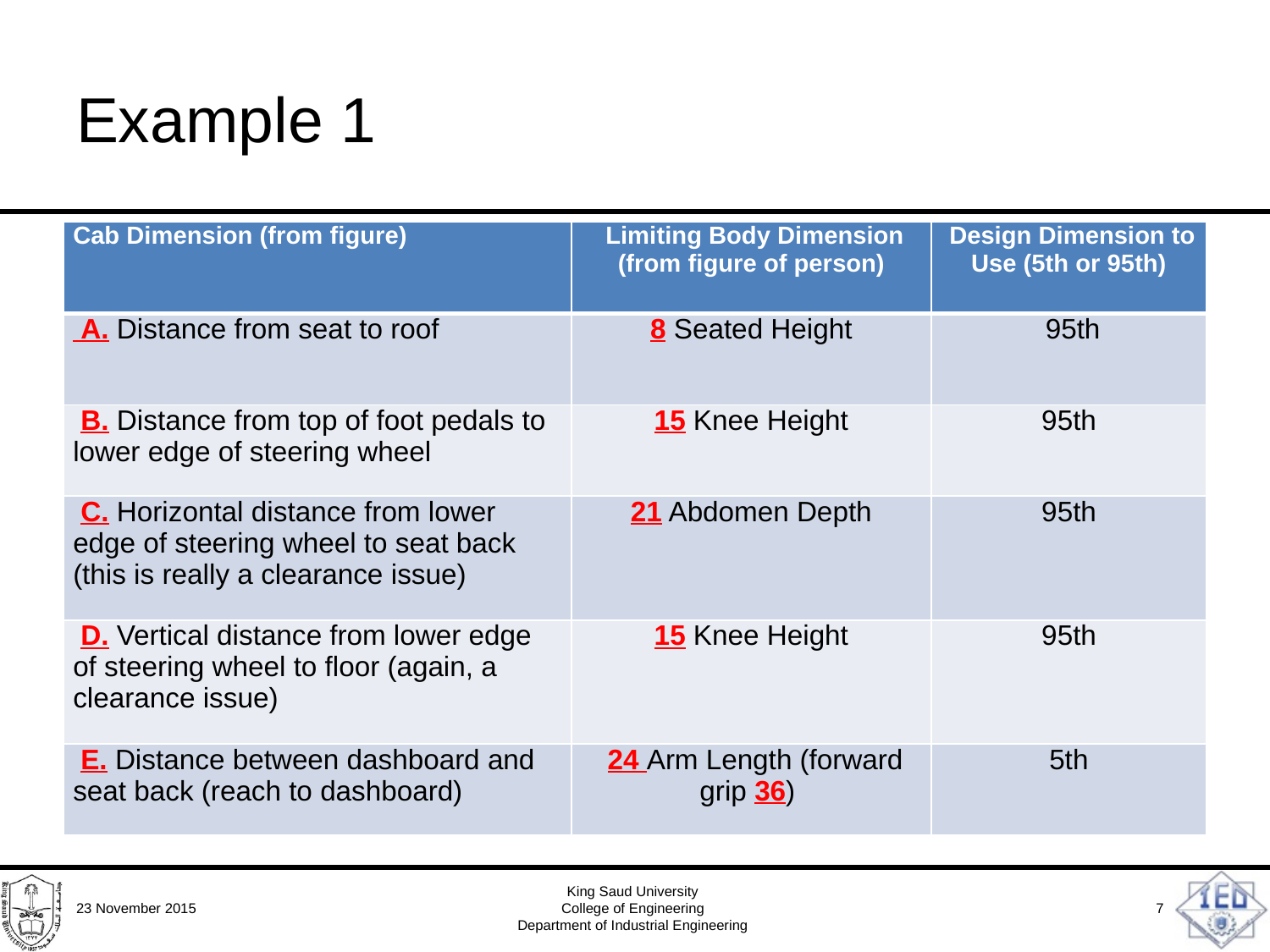

# Example 1
| Cab Dimension (from figure) | Limiting Body Dimension (from figure of person) | Design Dimension to Use (5th or 95th) |
| --- | --- | --- |
| A. Distance from seat to roof | 8 Seated Height | 95th |
| B. Distance from top of foot pedals to lower edge of steering wheel | 15 Knee Height | 95th |
| C. Horizontal distance from lower edge of steering wheel to seat back (this is really a clearance issue) | 21 Abdomen Depth | 95th |
| D. Vertical distance from lower edge of steering wheel to floor (again, a clearance issue) | 15 Knee Height | 95th |
| E. Distance between dashboard and seat back (reach to dashboard) | 24 Arm Length (forward grip 36) | 5th |
23 November 2015

King Saud University
College of Engineering
Department of Industrial Engineering

                                                          7